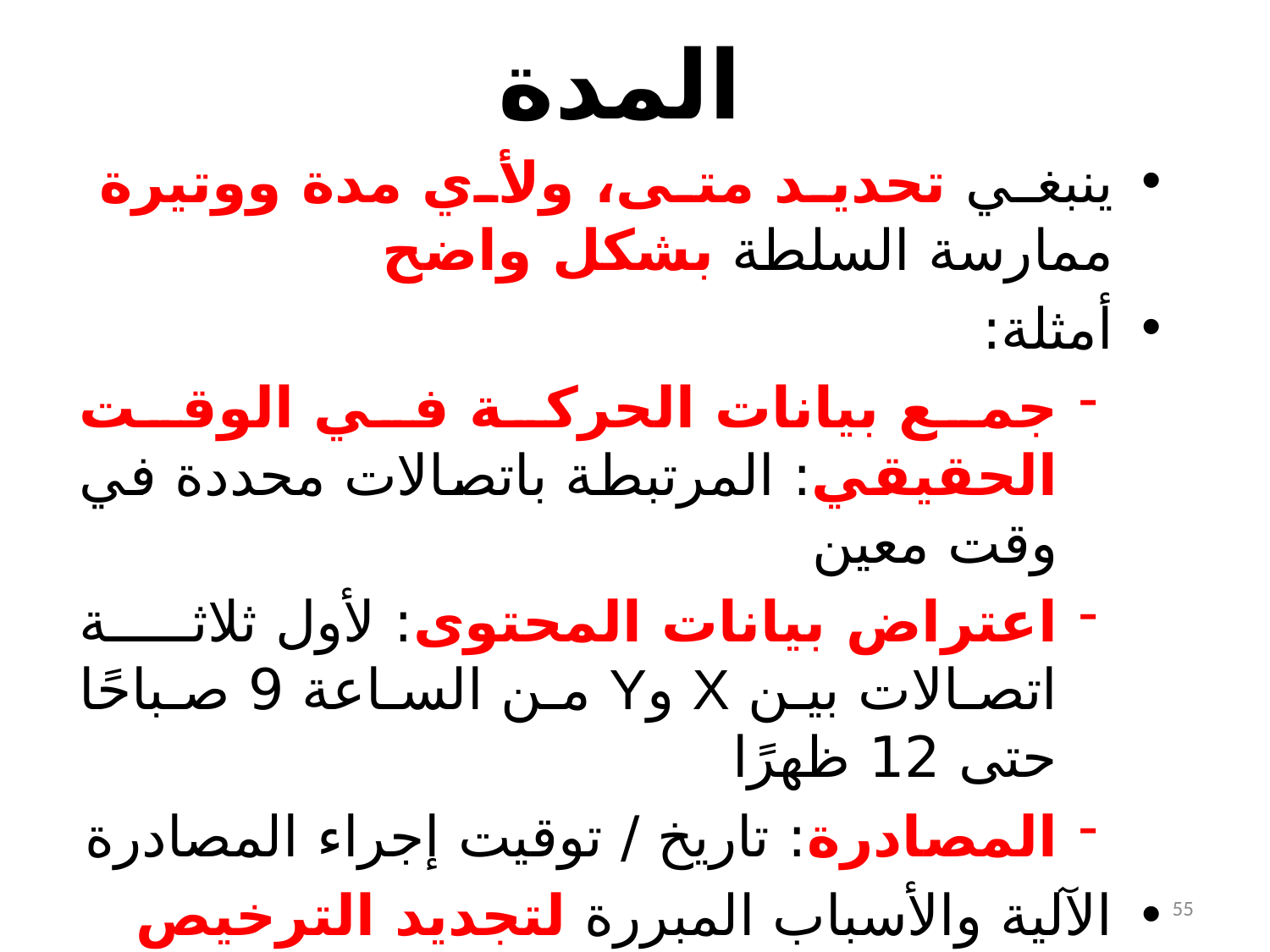

# المدة
ينبغي تحديد متى، ولأي مدة ووتيرة  ممارسة السلطة بشكل واضح
أمثلة:
جمع بيانات الحركة في الوقت الحقيقي: المرتبطة باتصالات محددة في وقت معين
اعتراض بيانات المحتوى: لأول ثلاثة اتصالات بين X وY من الساعة 9 صباحًا حتى 12 ظهرًا
المصادرة: تاريخ / توقيت إجراء المصادرة
الآلية والأسباب المبررة لتجديد الترخيص
55